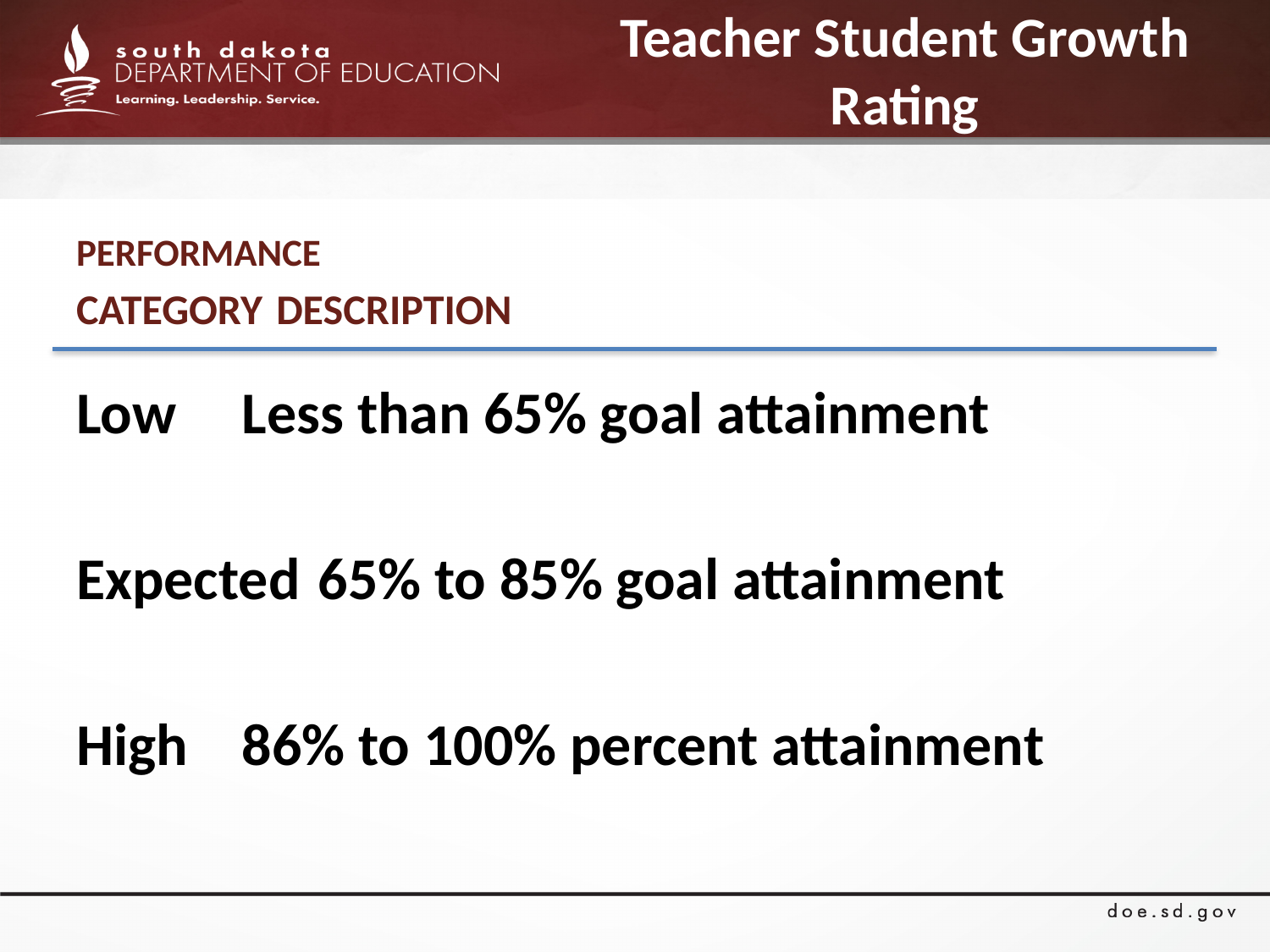

# Teacher Student Growth Rating
PERFORMANCE
CATEGORY	 DESCRIPTION

Low 		 Less than 65% goal attainment

Expected	 65% to 85% goal attainment

High		 86% to 100% percent attainment